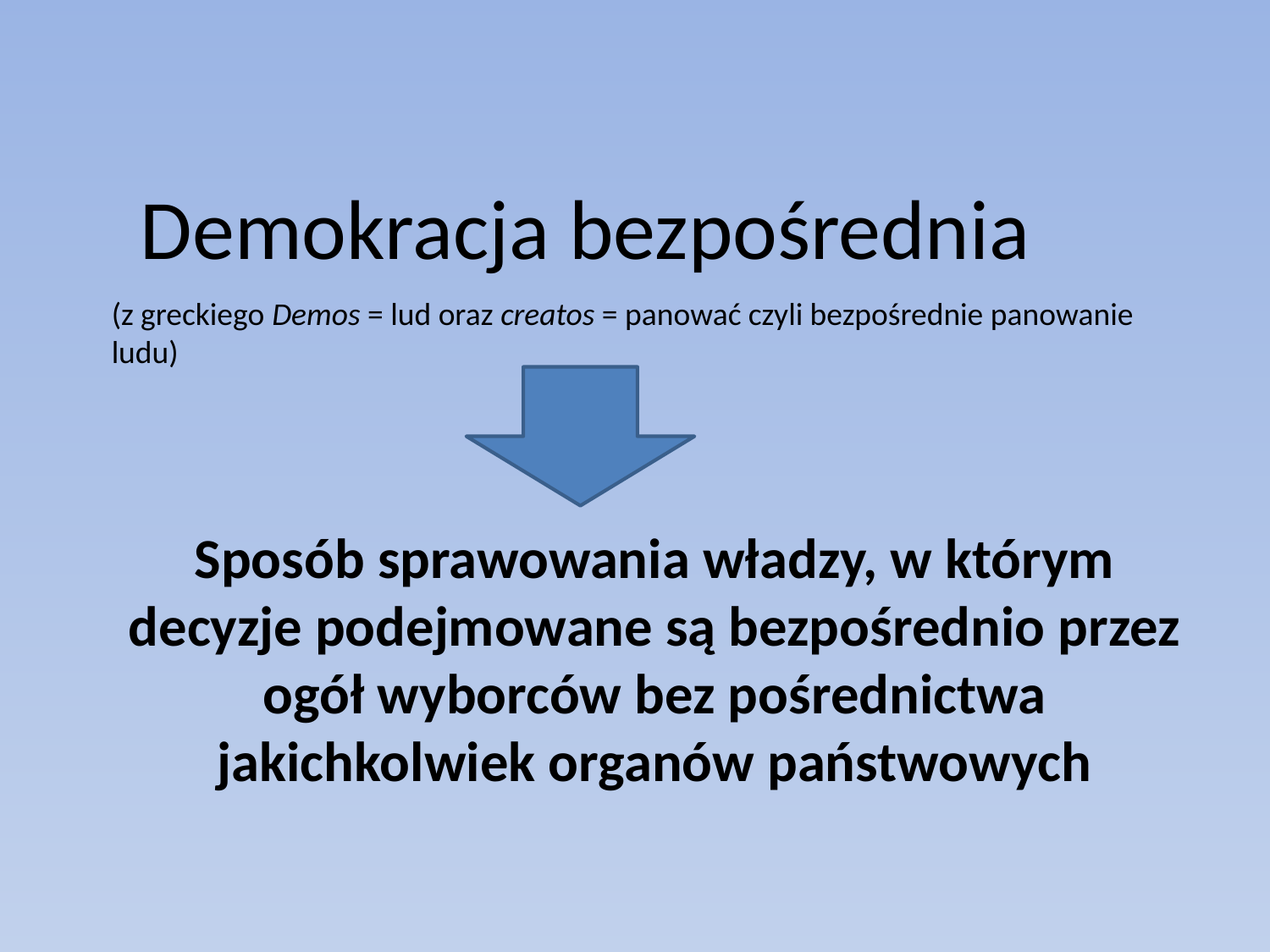

Demokracja bezpośrednia
(z greckiego Demos = lud oraz creatos = panować czyli bezpośrednie panowanie ludu)

Sposób sprawowania władzy, w którym decyzje podejmowane są bezpośrednio przez ogół wyborców bez pośrednictwa jakichkolwiek organów państwowych